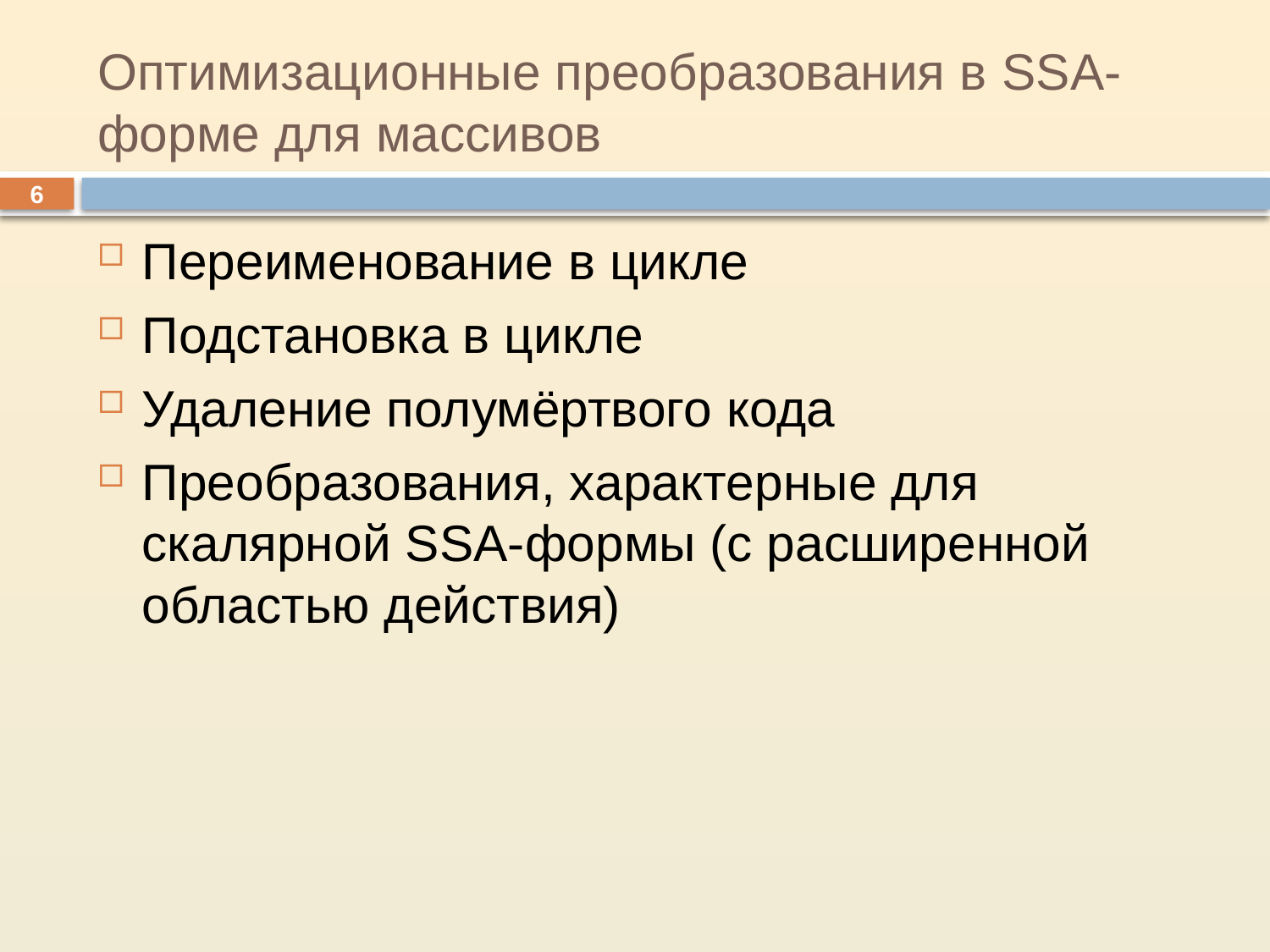

# Оптимизационные преобразования в SSA-форме для массивов
6
Переименование в цикле
Подстановка в цикле
Удаление полумёртвого кода
Преобразования, характерные для скалярной SSA-формы (с расширенной областью действия)